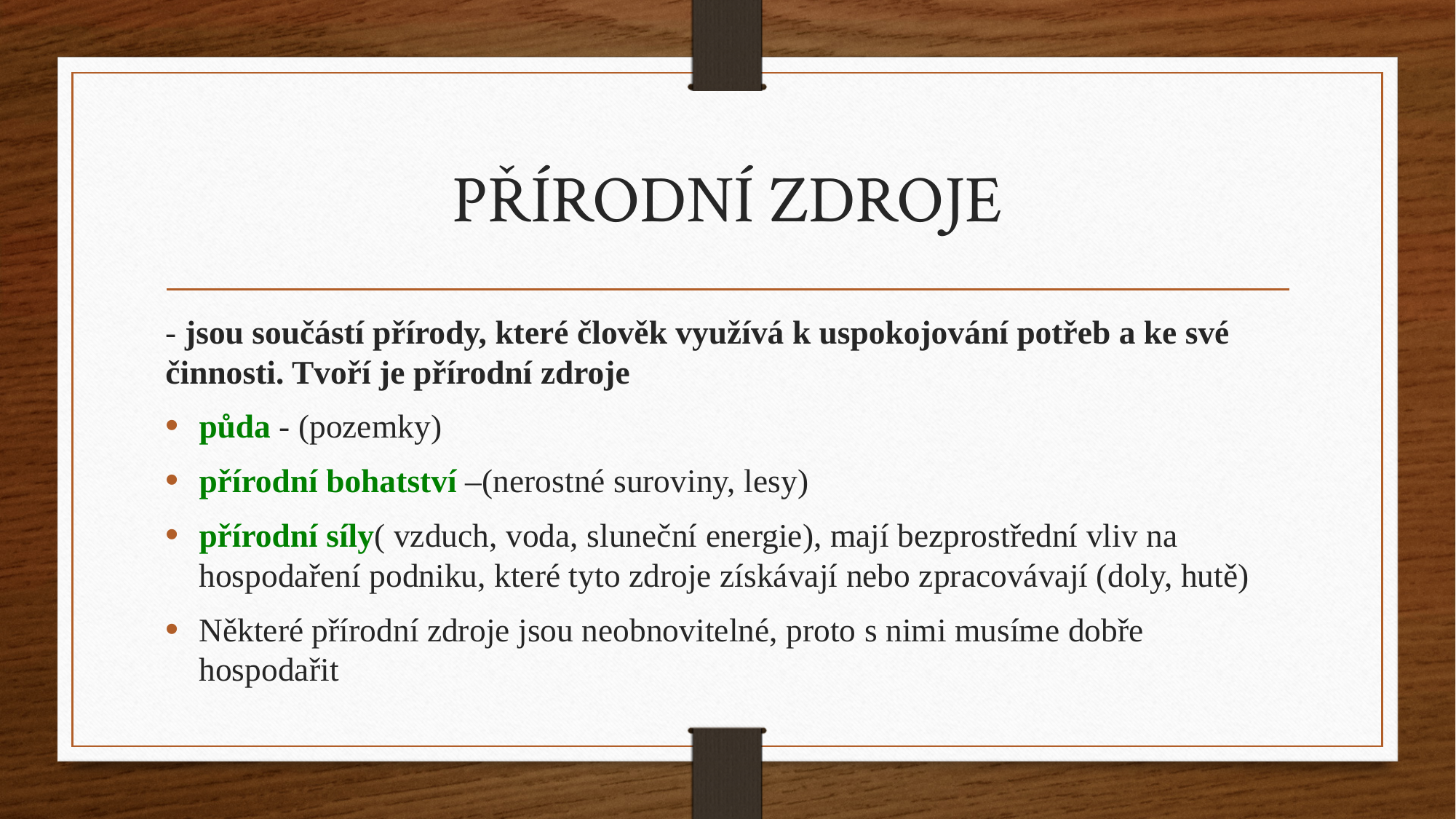

# PŘÍRODNÍ ZDROJE
- jsou součástí přírody, které člověk využívá k uspokojování potřeb a ke své činnosti. Tvoří je přírodní zdroje
půda - (pozemky)
přírodní bohatství –(nerostné suroviny, lesy)
přírodní síly( vzduch, voda, sluneční energie), mají bezprostřední vliv na hospodaření podniku, které tyto zdroje získávají nebo zpracovávají (doly, hutě)
Některé přírodní zdroje jsou neobnovitelné, proto s nimi musíme dobře hospodařit